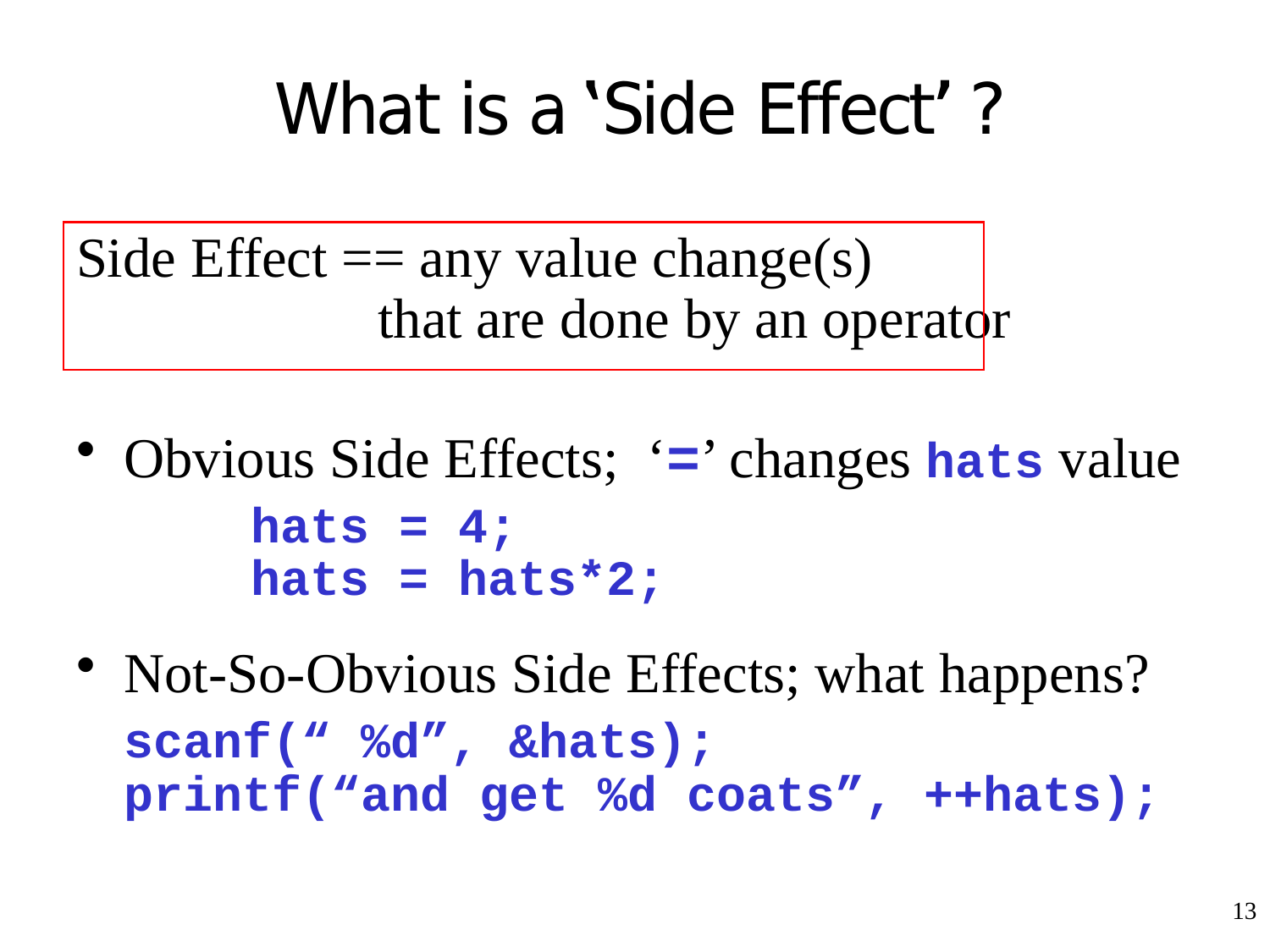

# What is a ‘Side Effect’ ?
Side Effect == any value change(s)
		that are done by an operator
Obvious Side Effects;  ‘=’ changes hats value
		hats = 4;
	hats = hats*2;
Not-So-Obvious Side Effects; what happens?
	scanf(“ %d”, &hats);
printf(“and get %d coats”, ++hats);

13